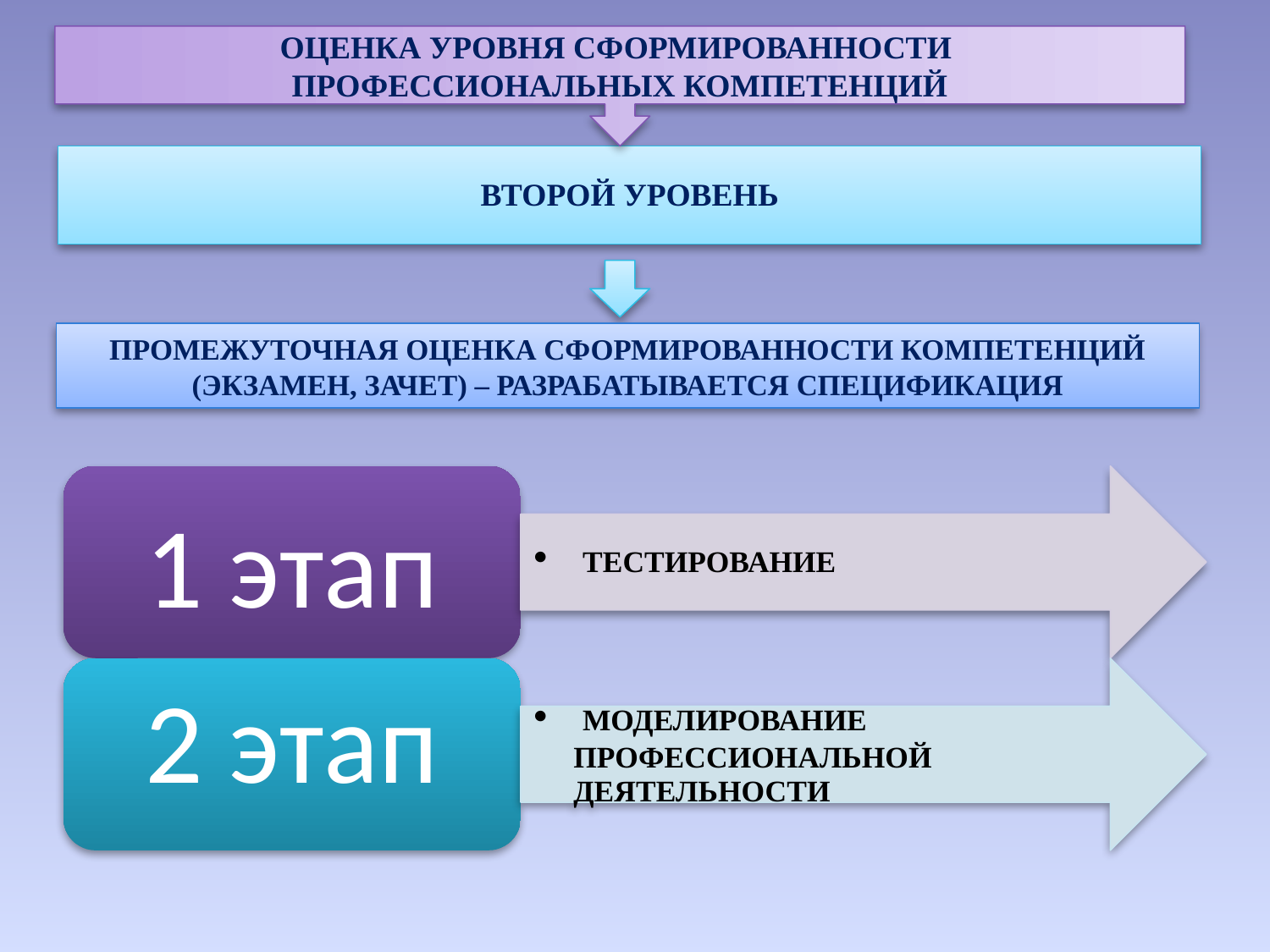

Оценка уровня сформированности
профессиональных компетенций
второй уровень

Промежуточная оценка сформированности компетенций (экзамен, зачет) – разрабатывается спецификация
1 этап
 Тестирование
2 этап
 Моделирование профессиональной деятельности